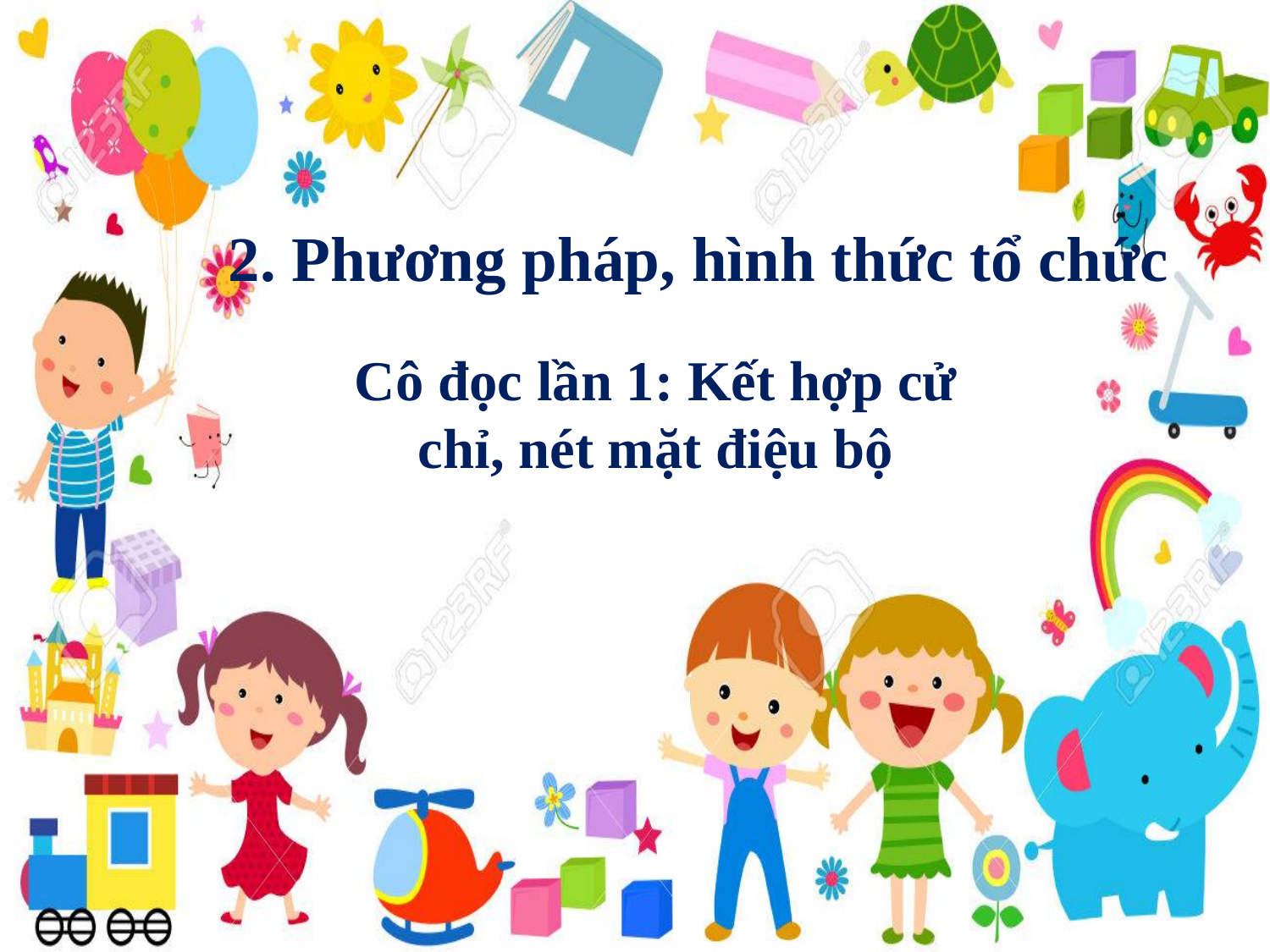

2. Phương pháp, hình thức tổ chức
Cô đọc lần 1: Kết hợp cử chỉ, nét mặt điệu bộ